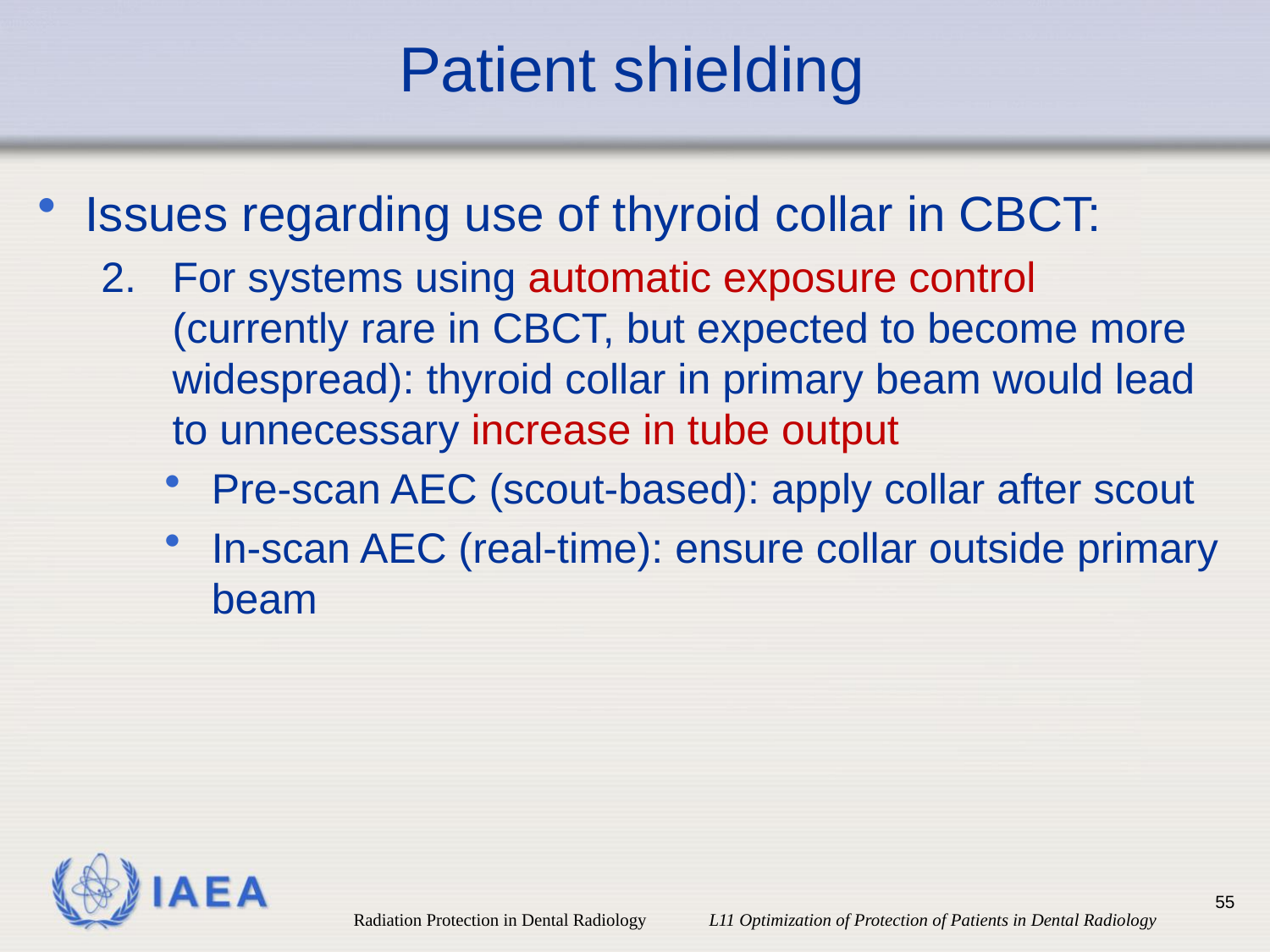

# Patient shielding
Issues regarding use of thyroid collar in CBCT:
For systems using automatic exposure control (currently rare in CBCT, but expected to become more widespread): thyroid collar in primary beam would lead to unnecessary increase in tube output
Pre-scan AEC (scout-based): apply collar after scout
In-scan AEC (real-time): ensure collar outside primary beam

55
Radiation Protection in Dental Radiology              L11 Optimization of Protection of Patients in Dental Radiology